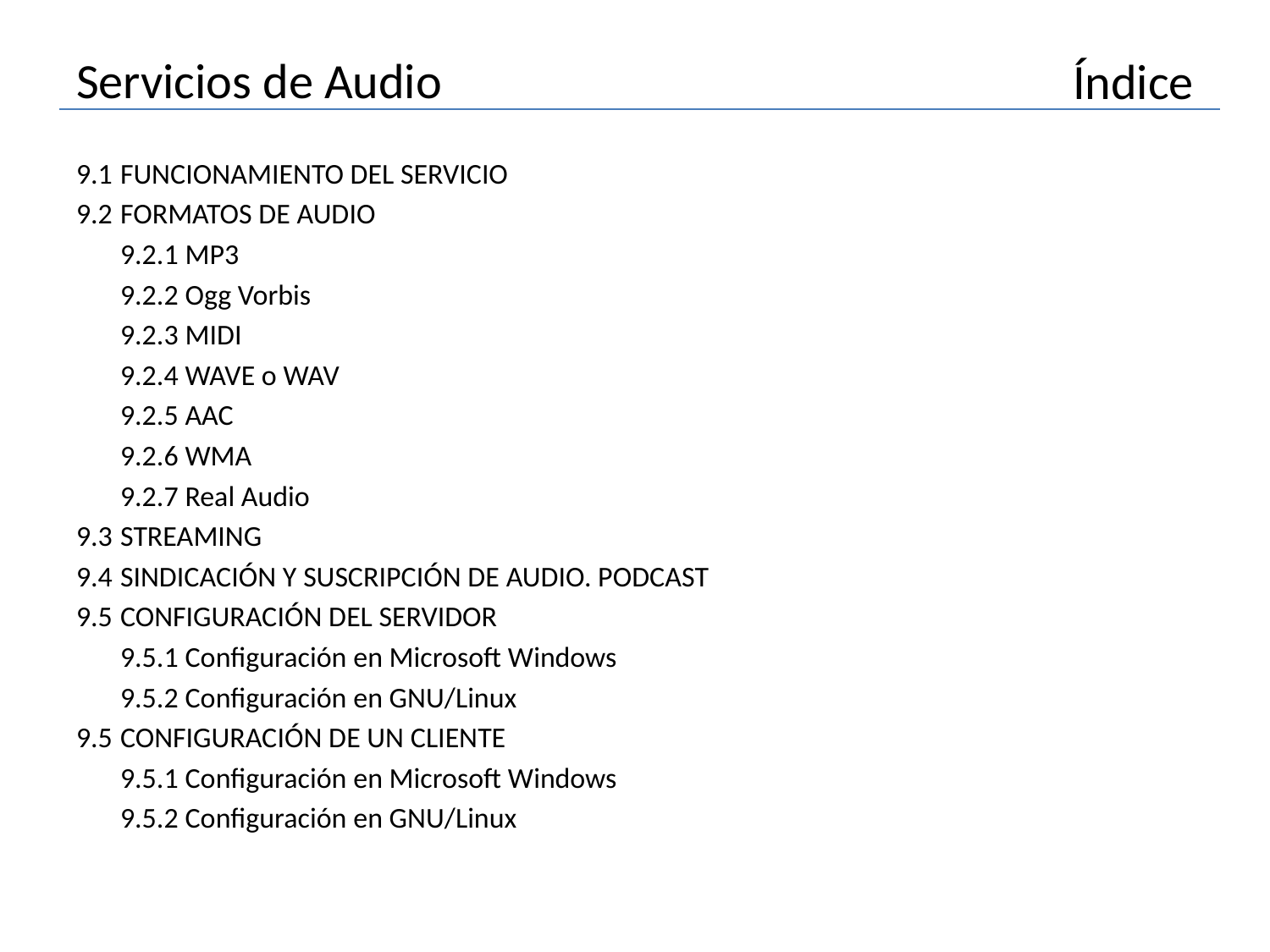

# Servicios de Audio
Índice
9.1	FUNCIONAMIENTO DEL SERVICIO
9.2	FORMATOS DE AUDIO
	9.2.1	MP3
	9.2.2	Ogg Vorbis
	9.2.3	MIDI
	9.2.4	WAVE o WAV
	9.2.5	AAC
	9.2.6	WMA
	9.2.7	Real Audio
9.3	STREAMING
9.4	SINDICACIÓN Y SUSCRIPCIÓN DE AUDIO. PODCAST
9.5	CONFIGURACIÓN DEL SERVIDOR
	9.5.1	Configuración en Microsoft Windows
	9.5.2	Configuración en GNU/Linux
9.5	CONFIGURACIÓN DE UN CLIENTE
	9.5.1	Configuración en Microsoft Windows
	9.5.2	Configuración en GNU/Linux